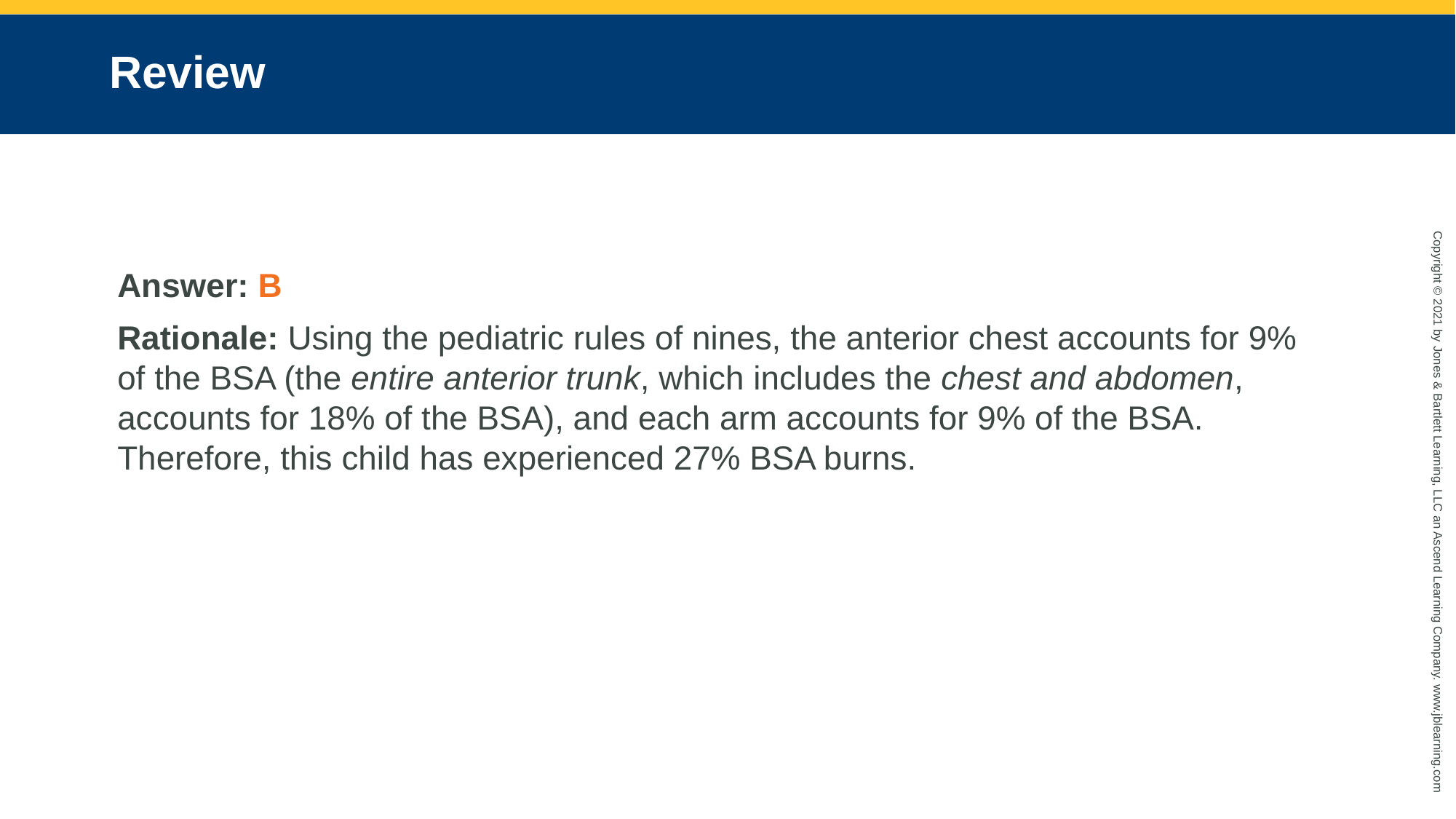

# Review
Answer: B
Rationale: Using the pediatric rules of nines, the anterior chest accounts for 9% of the BSA (the entire anterior trunk, which includes the chest and abdomen, accounts for 18% of the BSA), and each arm accounts for 9% of the BSA. Therefore, this child has experienced 27% BSA burns.